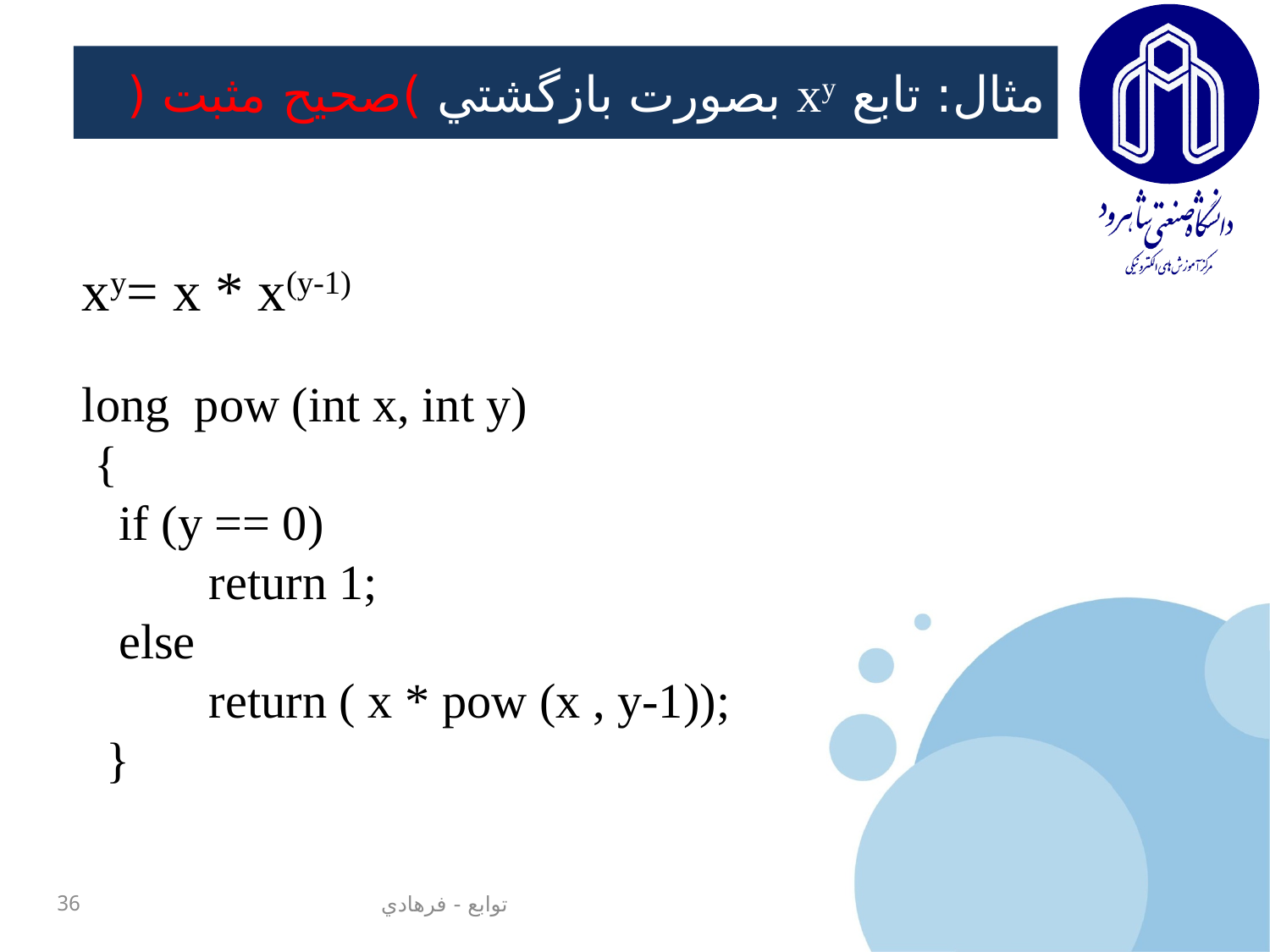

# مثال: تابع xy	 بصورت بازگشتي )صحيح مثبت (
xy= x * x(y-1)

long  pow (int x, int y)
 {
   if (y == 0)
	return 1;
   else
	return ( x * pow (x , y-1));
  }
36
توابع - فرهادي